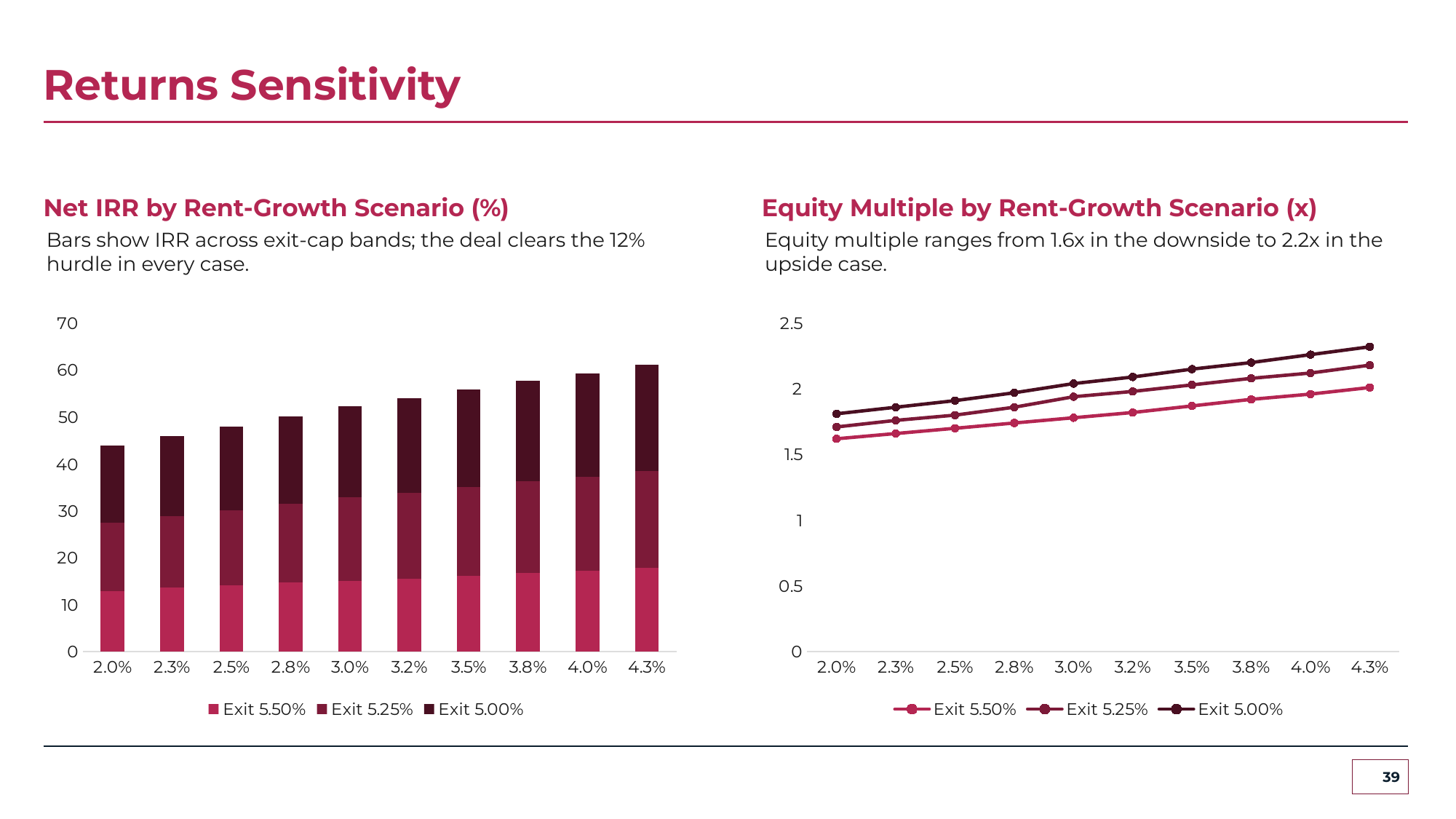

# Returns Sensitivity
Net IRR by Rent-Growth Scenario (%)
Equity Multiple by Rent-Growth Scenario (x)
Bars show IRR across exit-cap bands; the deal clears the 12% hurdle in every case.
Equity multiple ranges from 1.6x in the downside to 2.2x in the upside case.

### Chart

| Category | Exit 5.50% | Exit 5.25% | Exit 5.00% |
|---|---|---|---|
| 2.0% | 12.9 | 14.6 | 16.4 |
| 2.3% | 13.6 | 15.3 | 17.1 |
| 2.5% | 14.2 | 15.9 | 17.8 |
| 2.8% | 14.8 | 16.7 | 18.6 |
| 3.0% | 15.1 | 17.8 | 19.4 |
| 3.2% | 15.6 | 18.3 | 20.1 |
| 3.5% | 16.2 | 18.9 | 20.8 |
| 3.8% | 16.8 | 19.5 | 21.4 |
| 4.0% | 17.3 | 20.0 | 22.0 |
| 4.3% | 17.9 | 20.6 | 22.7 |

### Chart

| Category | Exit 5.50% | Exit 5.25% | Exit 5.00% |
|---|---|---|---|
| 2.0% | 1.62 | 1.71 | 1.81 |
| 2.3% | 1.66 | 1.76 | 1.86 |
| 2.5% | 1.7 | 1.8 | 1.91 |
| 2.8% | 1.74 | 1.86 | 1.97 |
| 3.0% | 1.78 | 1.94 | 2.04 |
| 3.2% | 1.82 | 1.98 | 2.09 |
| 3.5% | 1.87 | 2.03 | 2.15 |
| 3.8% | 1.92 | 2.08 | 2.2 |
| 4.0% | 1.96 | 2.12 | 2.26 |
| 4.3% | 2.01 | 2.18 | 2.32 |
39